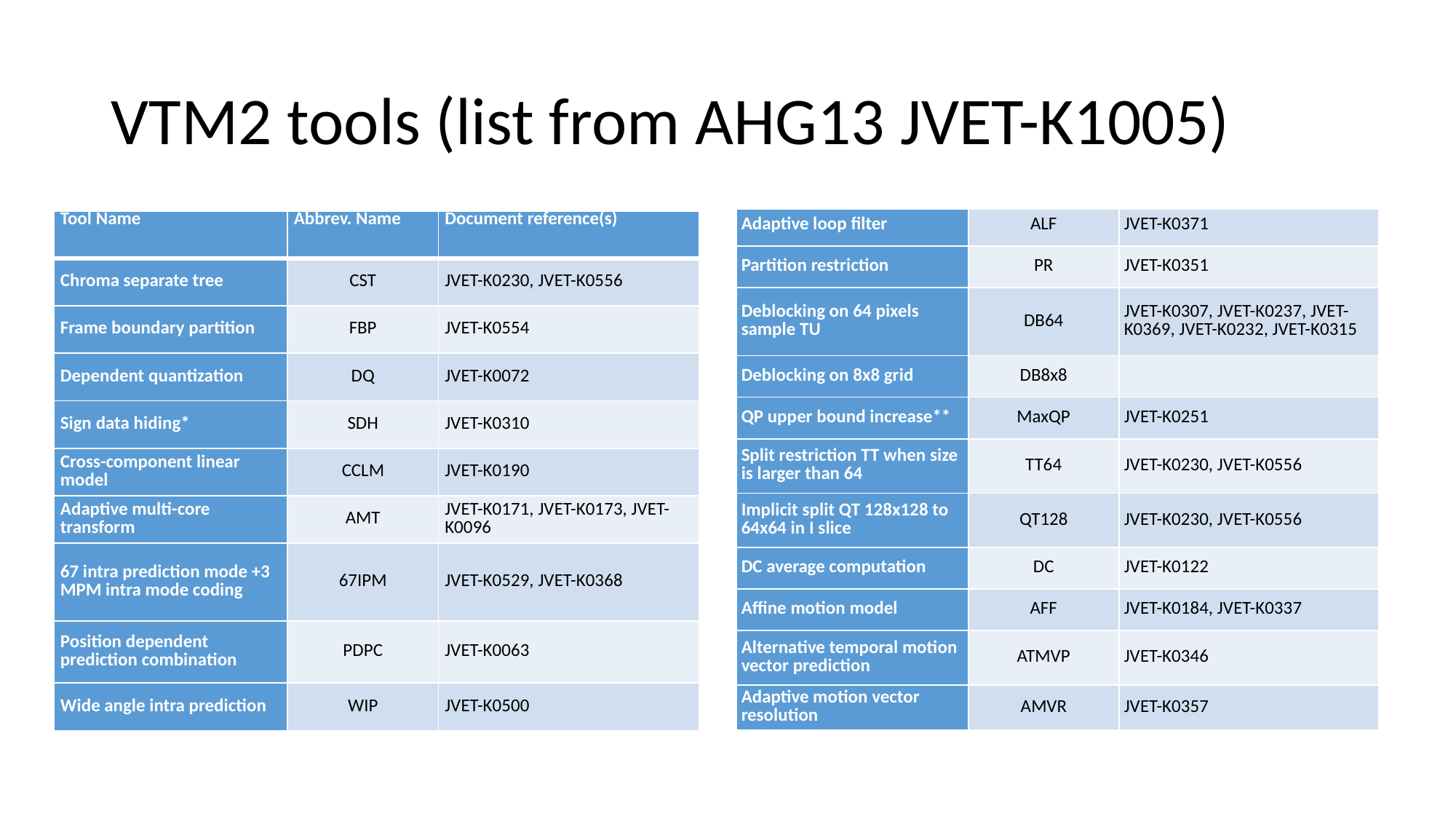

# VTM2 tools (list from AHG13 JVET-K1005)

|  |  |  |
| --- | --- | --- |
| Adaptive loop filter | ALF | JVET-K0371 |
| Partition restriction | PR | JVET-K0351 |
| Deblocking on 64 pixels sample TU | DB64 | JVET-K0307, JVET-K0237, JVET-K0369, JVET-K0232, JVET-K0315 |
| Deblocking on 8x8 grid | DB8x8 |  |
| QP upper bound increase\*\* | MaxQP | JVET-K0251 |
| Split restriction TT when size is larger than 64 | TT64 | JVET-K0230, JVET-K0556 |
| Implicit split QT 128x128 to 64x64 in I slice | QT128 | JVET-K0230, JVET-K0556 |
| DC average computation | DC | JVET-K0122 |
| Affine motion model | AFF | JVET-K0184, JVET-K0337 |
| Alternative temporal motion vector prediction | ATMVP | JVET-K0346 |
| Adaptive motion vector resolution | AMVR | JVET-K0357 |
| Tool Name | Abbrev. Name | Document reference(s) |
| --- | --- | --- |
| Chroma separate tree | CST | JVET-K0230, JVET-K0556 |
| Frame boundary partition | FBP | JVET-K0554 |
| Dependent quantization | DQ | JVET-K0072 |
| Sign data hiding\* | SDH | JVET-K0310 |
| Cross-component linear model | CCLM | JVET-K0190 |
| Adaptive multi-core transform | AMT | JVET-K0171, JVET-K0173, JVET-K0096 |
| 67 intra prediction mode +3 MPM intra mode coding | 67IPM | JVET-K0529, JVET-K0368 |
| Position dependent prediction combination | PDPC | JVET-K0063 |
| Wide angle intra prediction | WIP | JVET-K0500 |